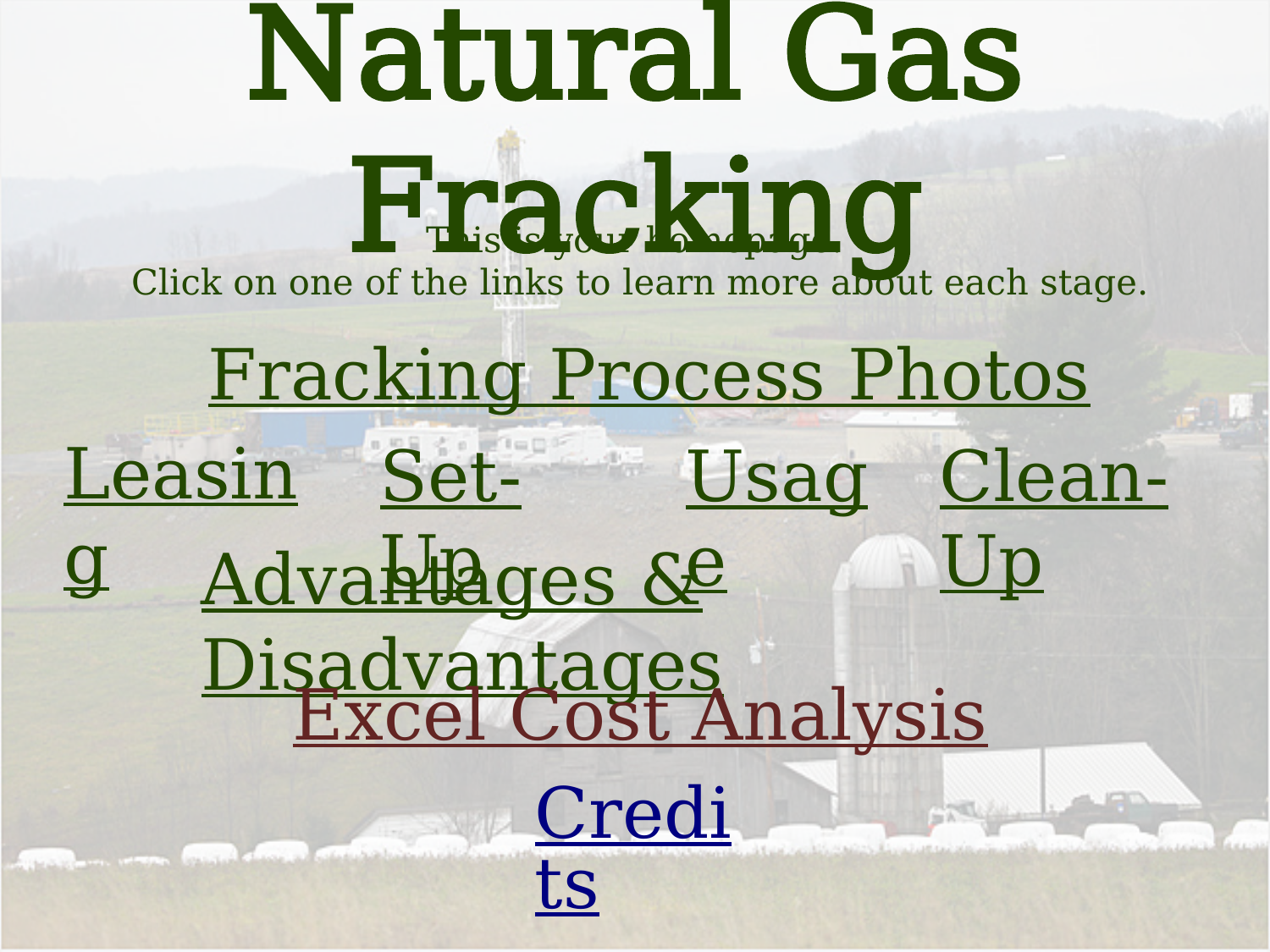

# Natural Gas Fracking
This is your homepage.
Click on one of the links to learn more about each stage.
Fracking Process Photos
Leasing
Set-Up
Usage
Clean-Up
Advantages & Disadvantages
Excel Cost Analysis
Credits